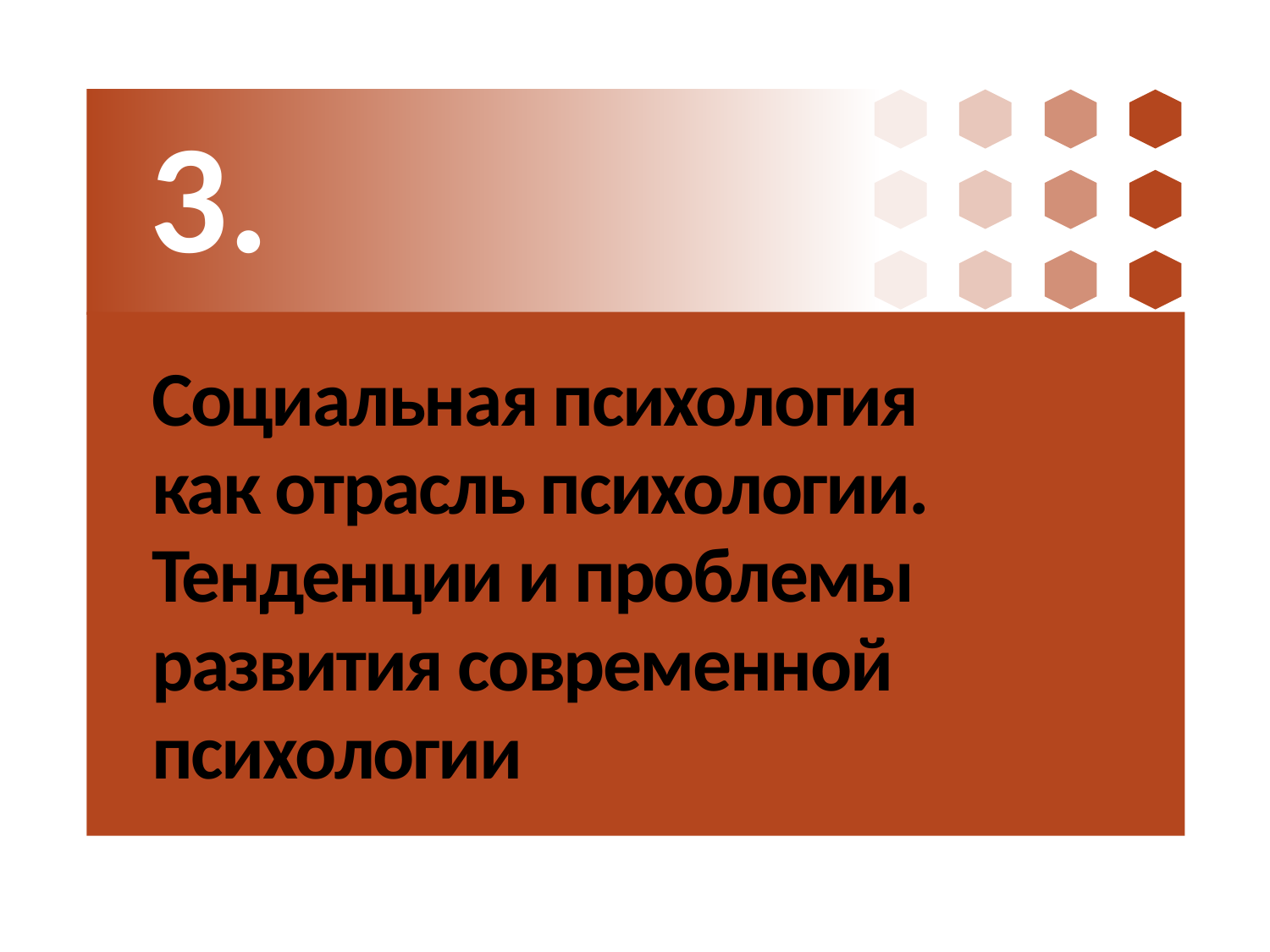

3.

# Социальная психология как отрасль психологии. Тенденции и проблемы развития современной психологии